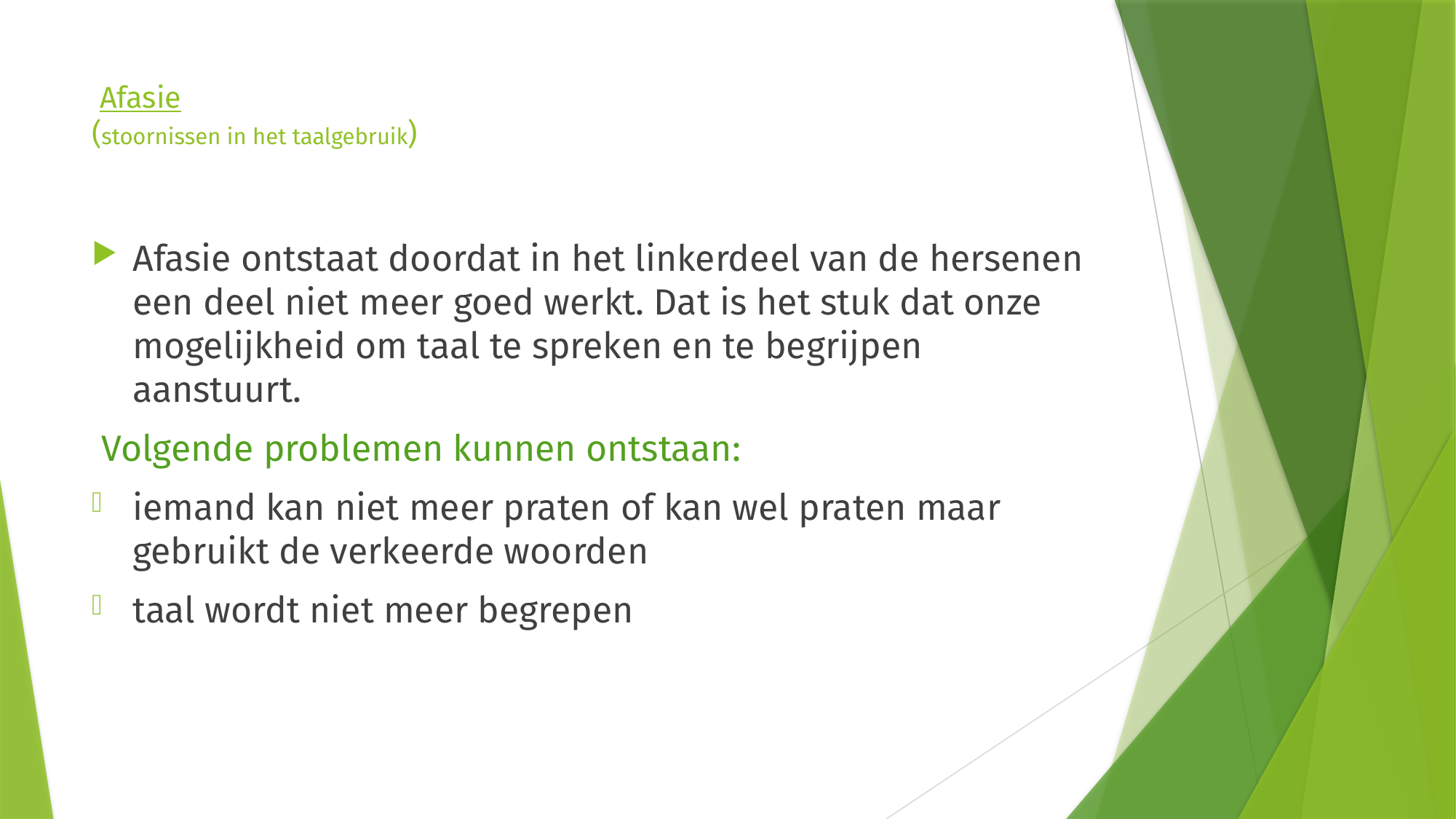

# Afasie (stoornissen in het taalgebruik)
Afasie ontstaat doordat in het linkerdeel van de hersenen een deel niet meer goed werkt. Dat is het stuk dat onze mogelijkheid om taal te spreken en te begrijpen aanstuurt.
Volgende problemen kunnen ontstaan:
iemand kan niet meer praten of kan wel praten maar gebruikt de verkeerde woorden
taal wordt niet meer begrepen